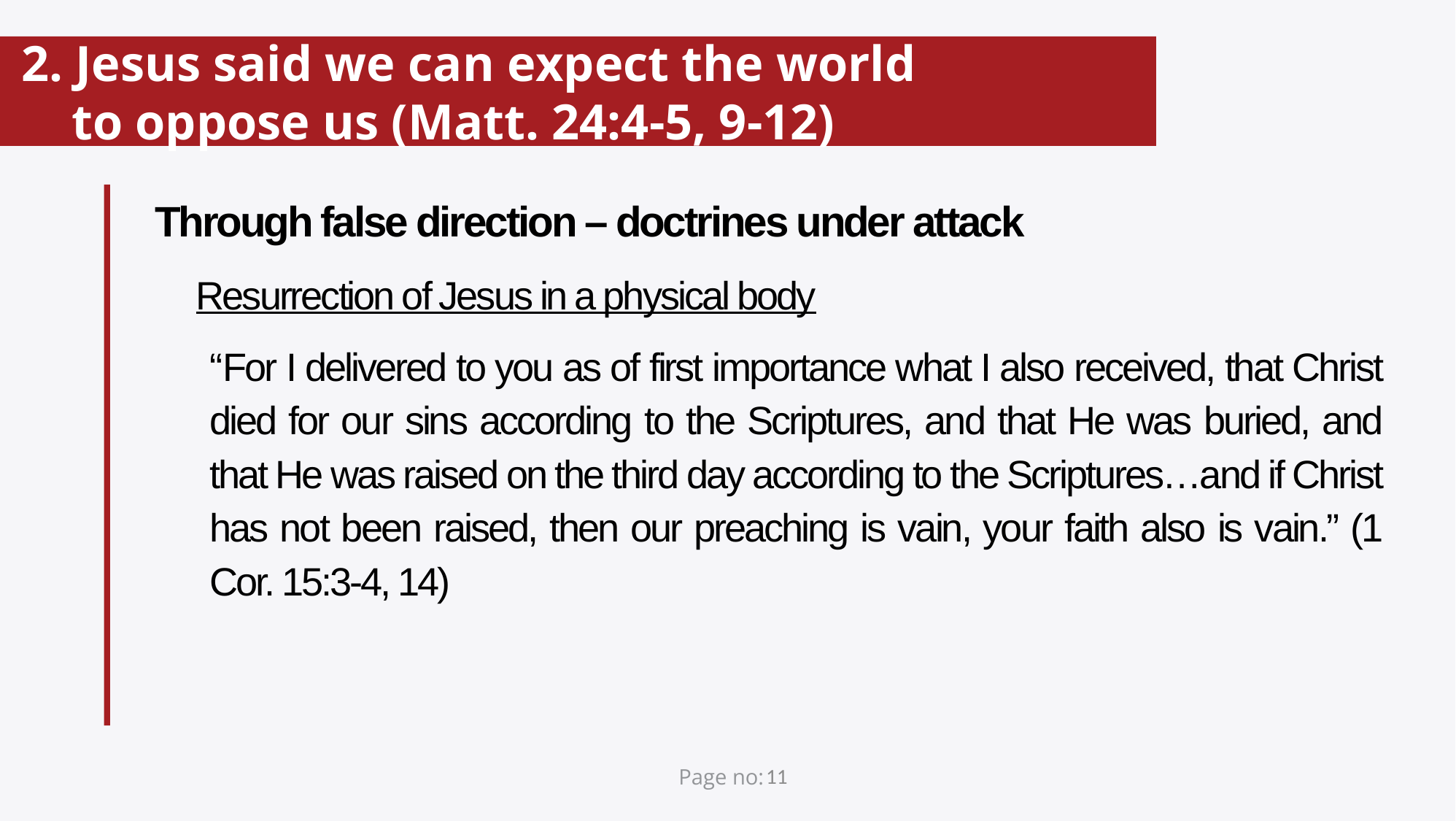

# 2. Jesus said we can expect the world to oppose us (Matt. 24:4-5, 9-12)
Through false direction – doctrines under attack
Resurrection of Jesus in a physical body
“For I delivered to you as of first importance what I also received, that Christ died for our sins according to the Scriptures, and that He was buried, and that He was raised on the third day according to the Scriptures…and if Christ has not been raised, then our preaching is vain, your faith also is vain.” (1 Cor. 15:3-4, 14)